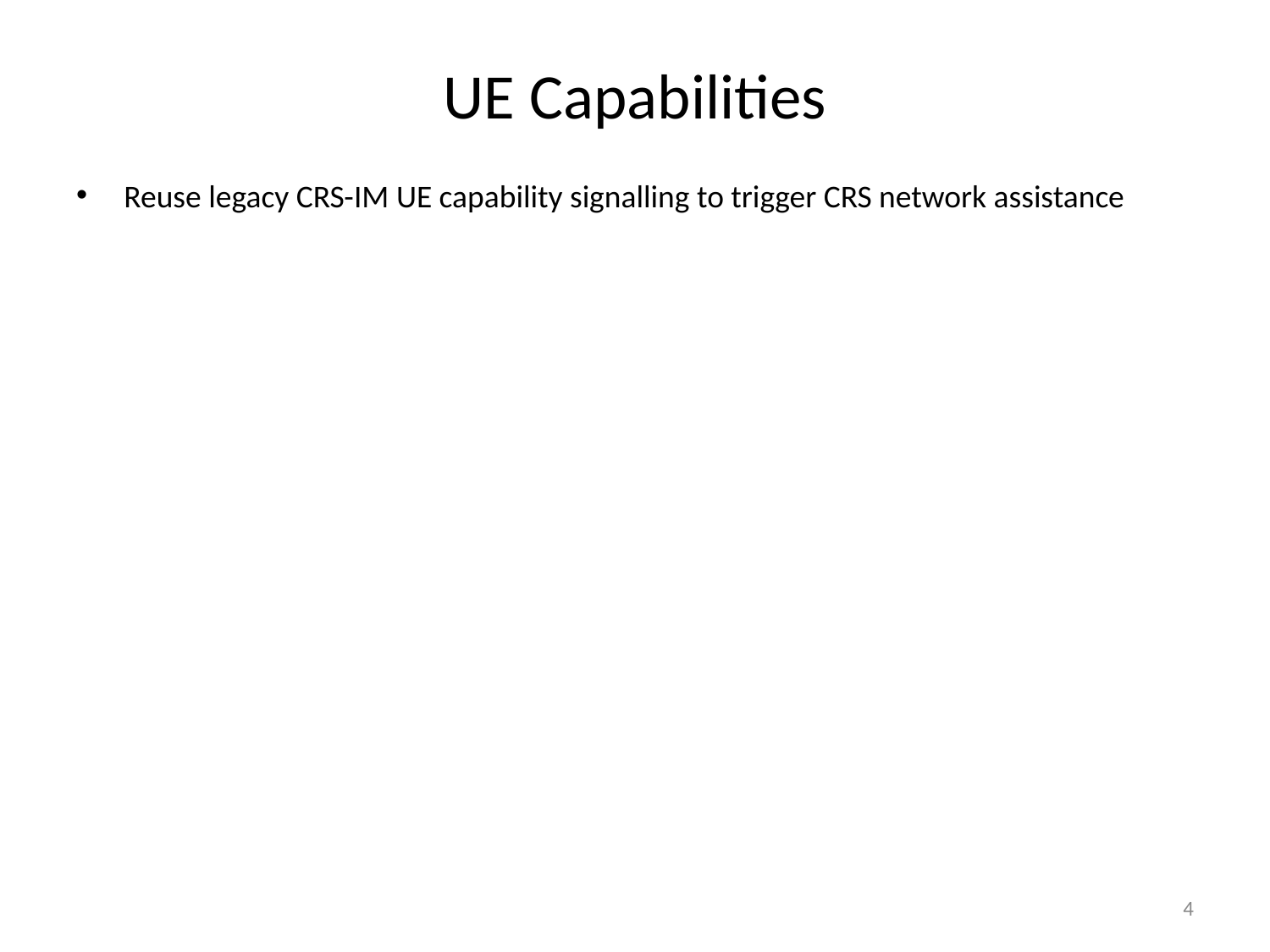

# UE Capabilities
Reuse legacy CRS-IM UE capability signalling to trigger CRS network assistance
4